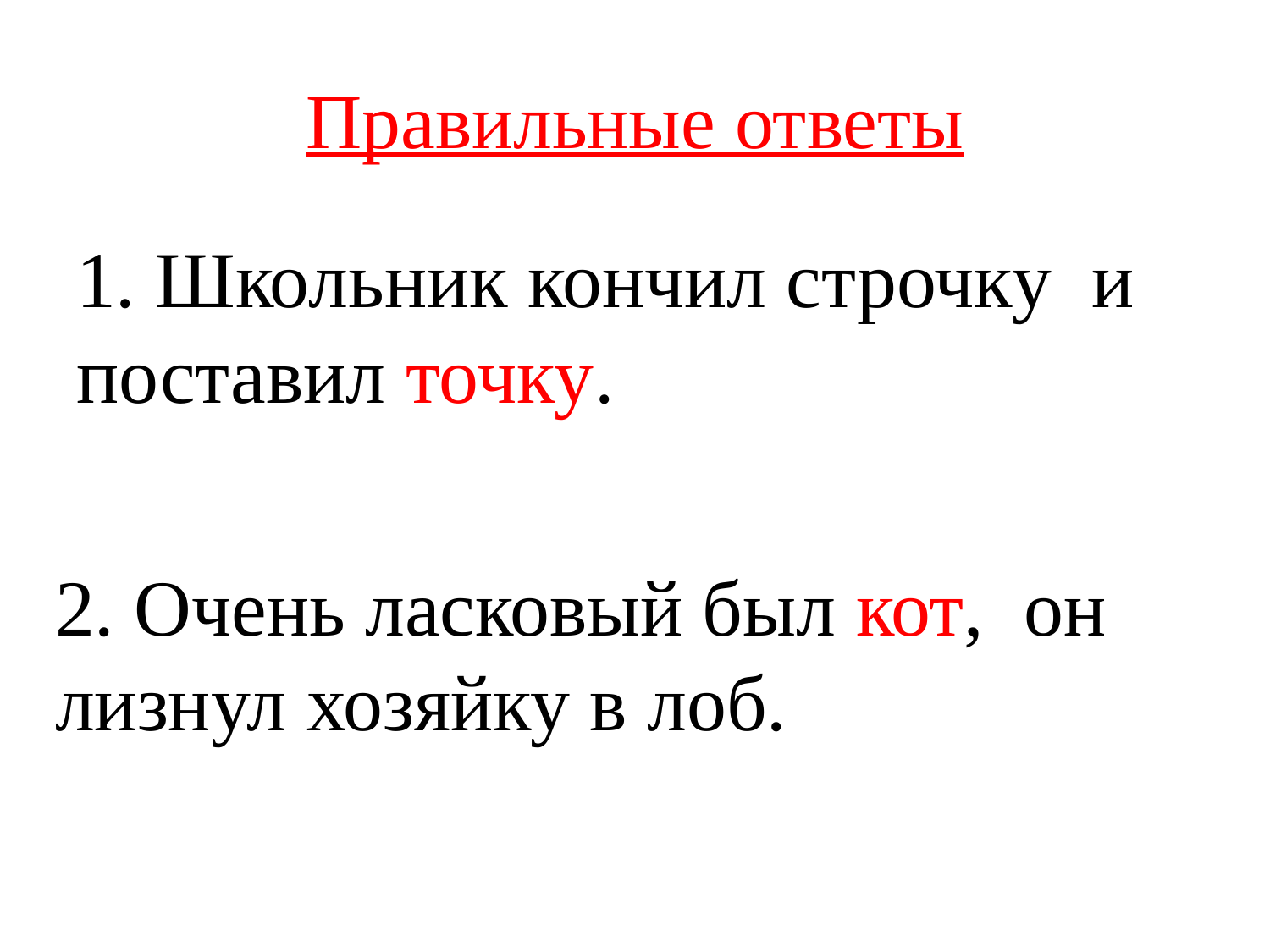

# Правильные ответы
1. Школьник кончил строчку  и поставил точку.
2. Очень ласковый был кот,  он лизнул хозяйку в лоб.